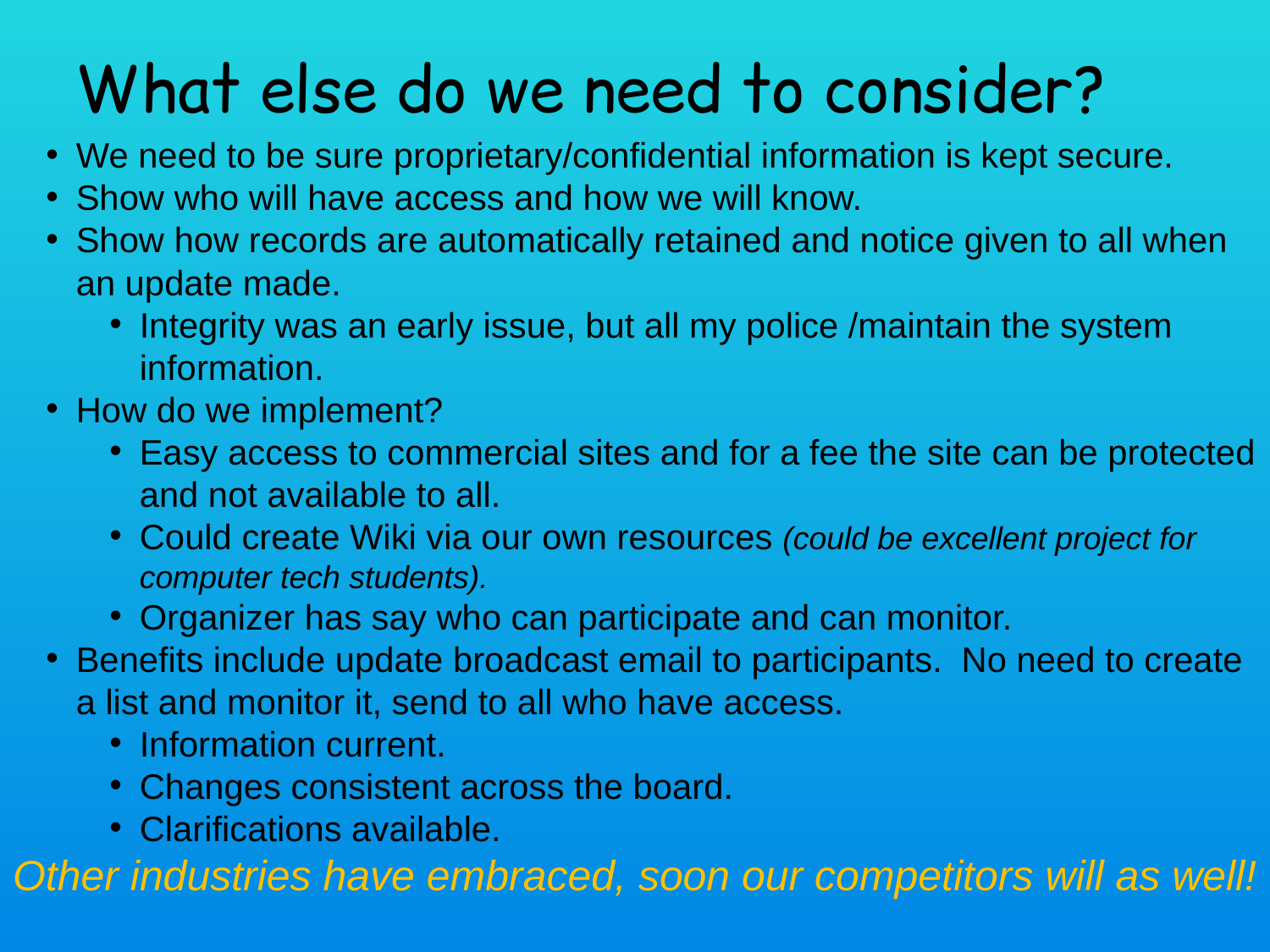

What else do we need to consider?
We need to be sure proprietary/confidential information is kept secure.
Show who will have access and how we will know.
Show how records are automatically retained and notice given to all when an update made.
Integrity was an early issue, but all my police /maintain the system information.
How do we implement?
Easy access to commercial sites and for a fee the site can be protected and not available to all.
Could create Wiki via our own resources (could be excellent project for computer tech students).
Organizer has say who can participate and can monitor.
Benefits include update broadcast email to participants.  No need to create a list and monitor it, send to all who have access.
Information current.
Changes consistent across the board.
Clarifications available.
Other industries have embraced, soon our competitors will as well!